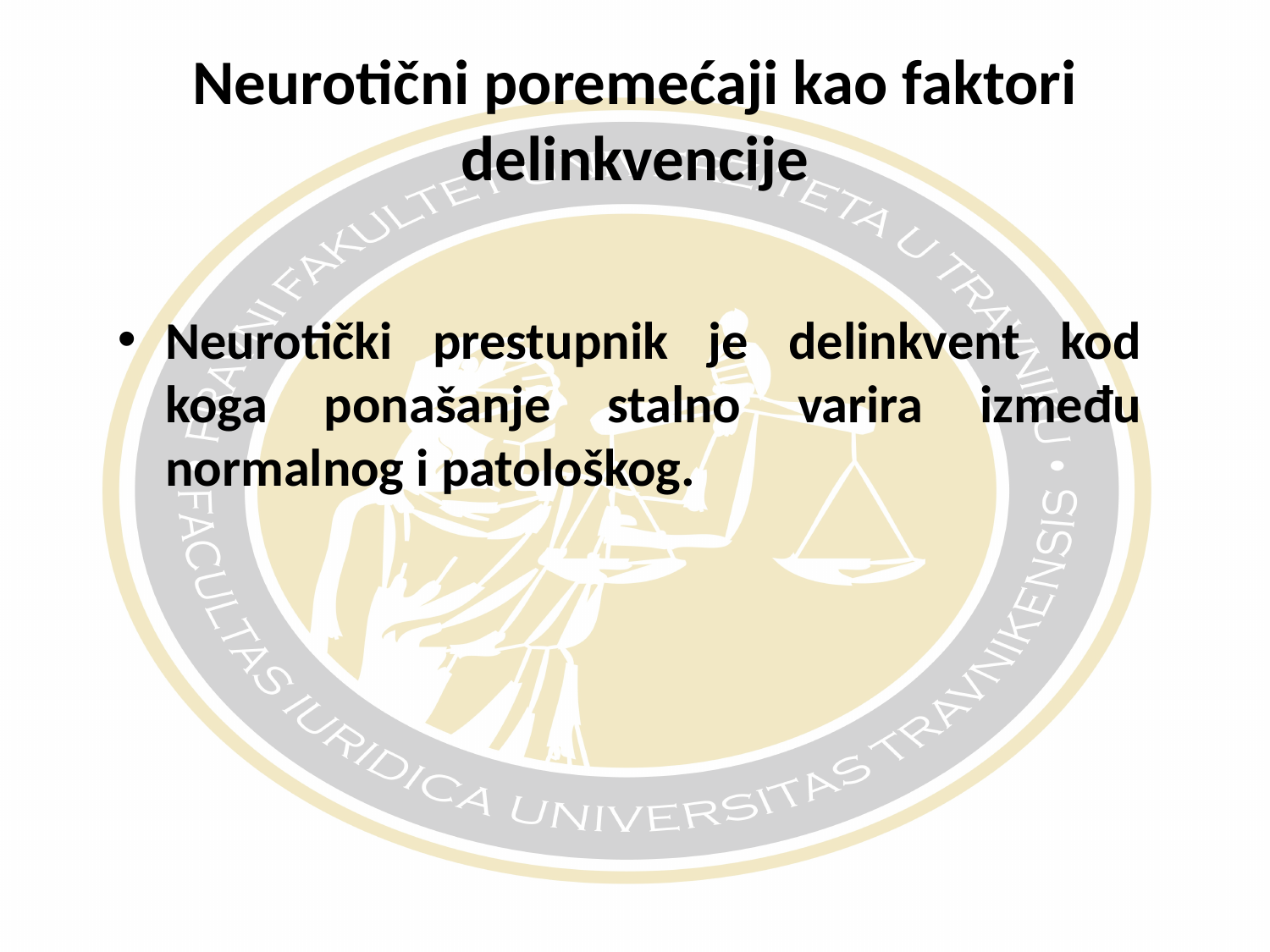

# Neurotični poremećaji kao faktori delinkvencije

Neurotički prestupnik je delinkvent kod koga ponašanje stalno varira između normalnog i patološkog.